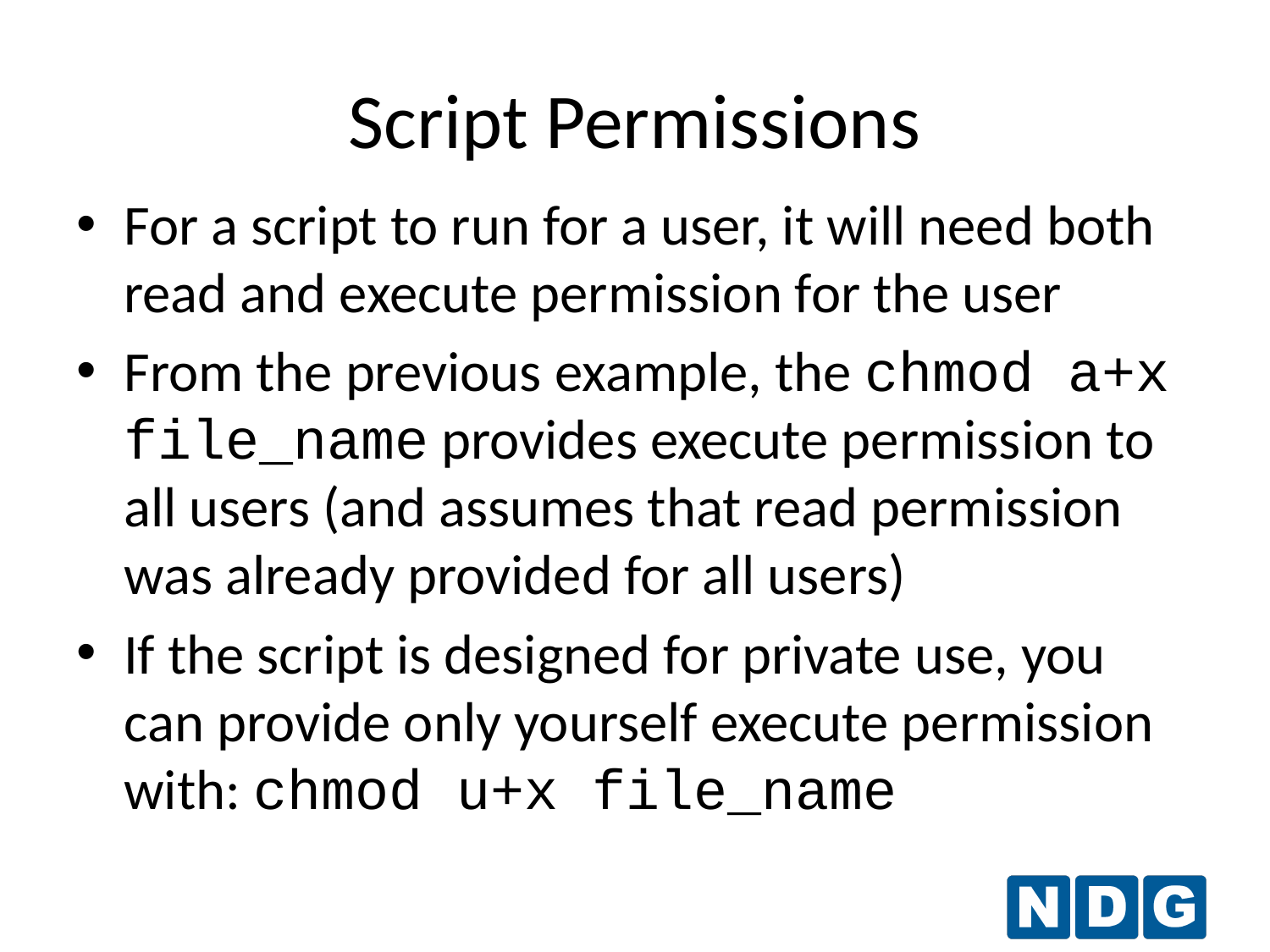

Script Permissions
For a script to run for a user, it will need both read and execute permission for the user
From the previous example, the chmod a+x file_name provides execute permission to all users (and assumes that read permission was already provided for all users)
If the script is designed for private use, you can provide only yourself execute permission with: chmod u+x file_name